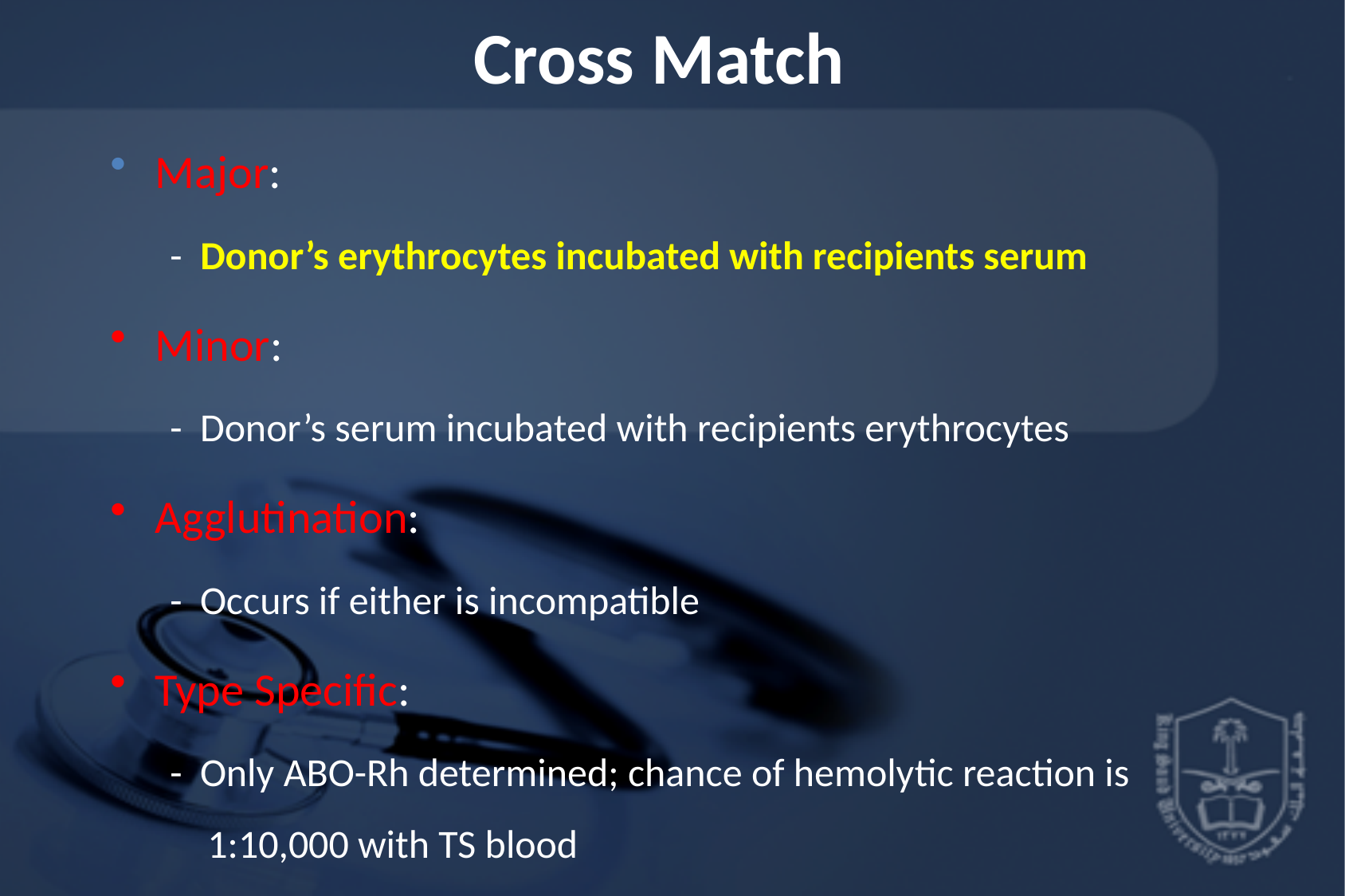

# Cross Match
Major:
-  Donor’s erythrocytes incubated with recipients serum
Minor:
-  Donor’s serum incubated with recipients erythrocytes
Agglutination:
-  Occurs if either is incompatible
Type Specific:
-  Only ABO-Rh determined; chance of hemolytic reaction is 1:10,000 with TS blood